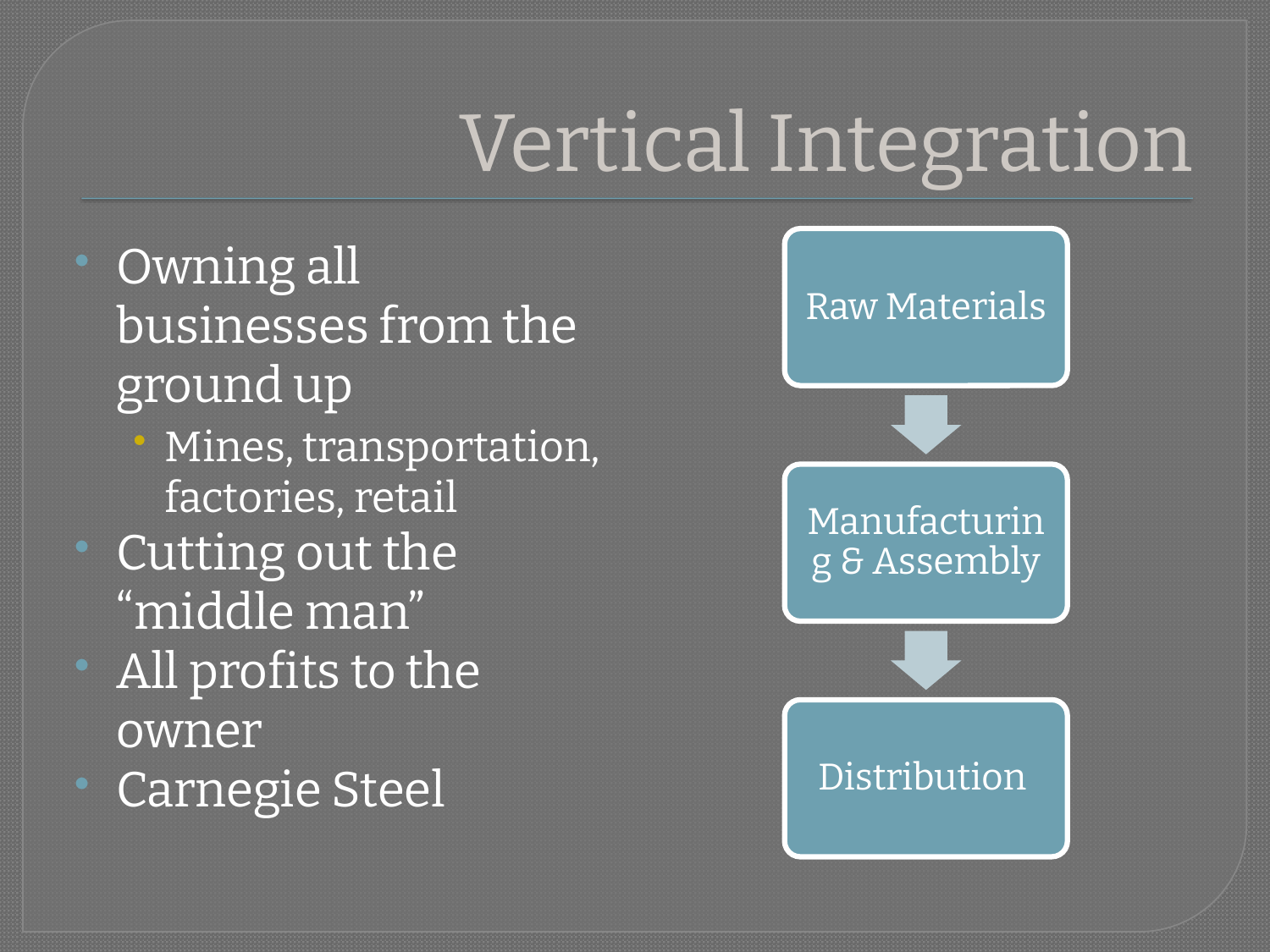

# Vertical Integration
Owning all businesses from the ground up
Mines, transportation, factories, retail
Cutting out the “middle man”
All profits to the owner
Carnegie Steel

Raw Materials

Manufacturing & Assembly

Distribution